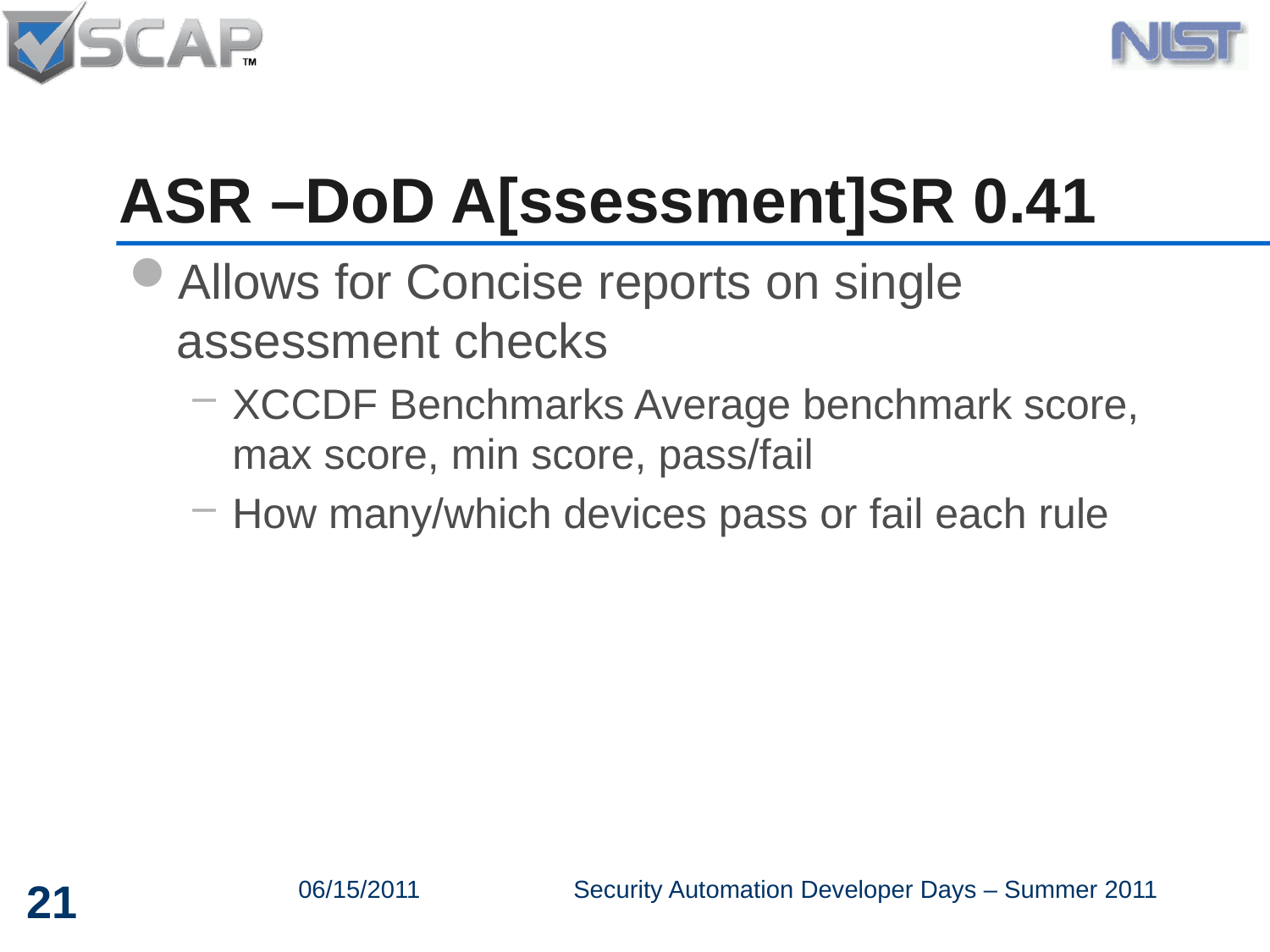

# ASR –DoD A[ssessment]SR 0.41
Allows for Concise reports on single assessment checks
XCCDF Benchmarks Average benchmark score, max score, min score, pass/fail
How many/which devices pass or fail each rule

21
06/15/2011
Security Automation Developer Days – Summer 2011